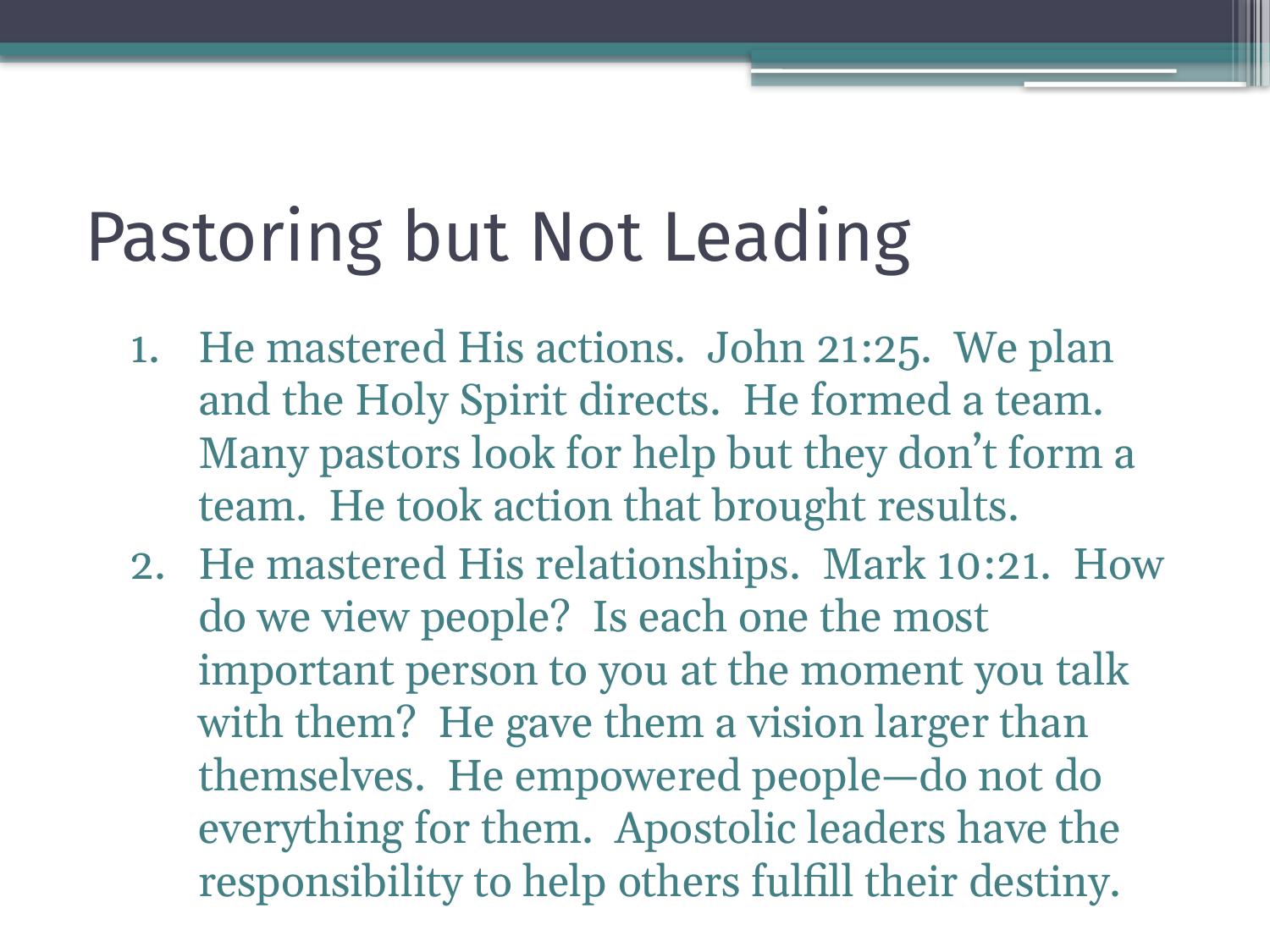

# Pastoring but Not Leading
He mastered His actions.  John 21:25.  We plan and the Holy Spirit directs.  He formed a team.  Many pastors look for help but they don’t form a team.  He took action that brought results.
He mastered His relationships.  Mark 10:21.  How do we view people?  Is each one the most important person to you at the moment you talk with them?  He gave them a vision larger than themselves.  He empowered people—do not do everything for them.  Apostolic leaders have the responsibility to help others fulfill their destiny.